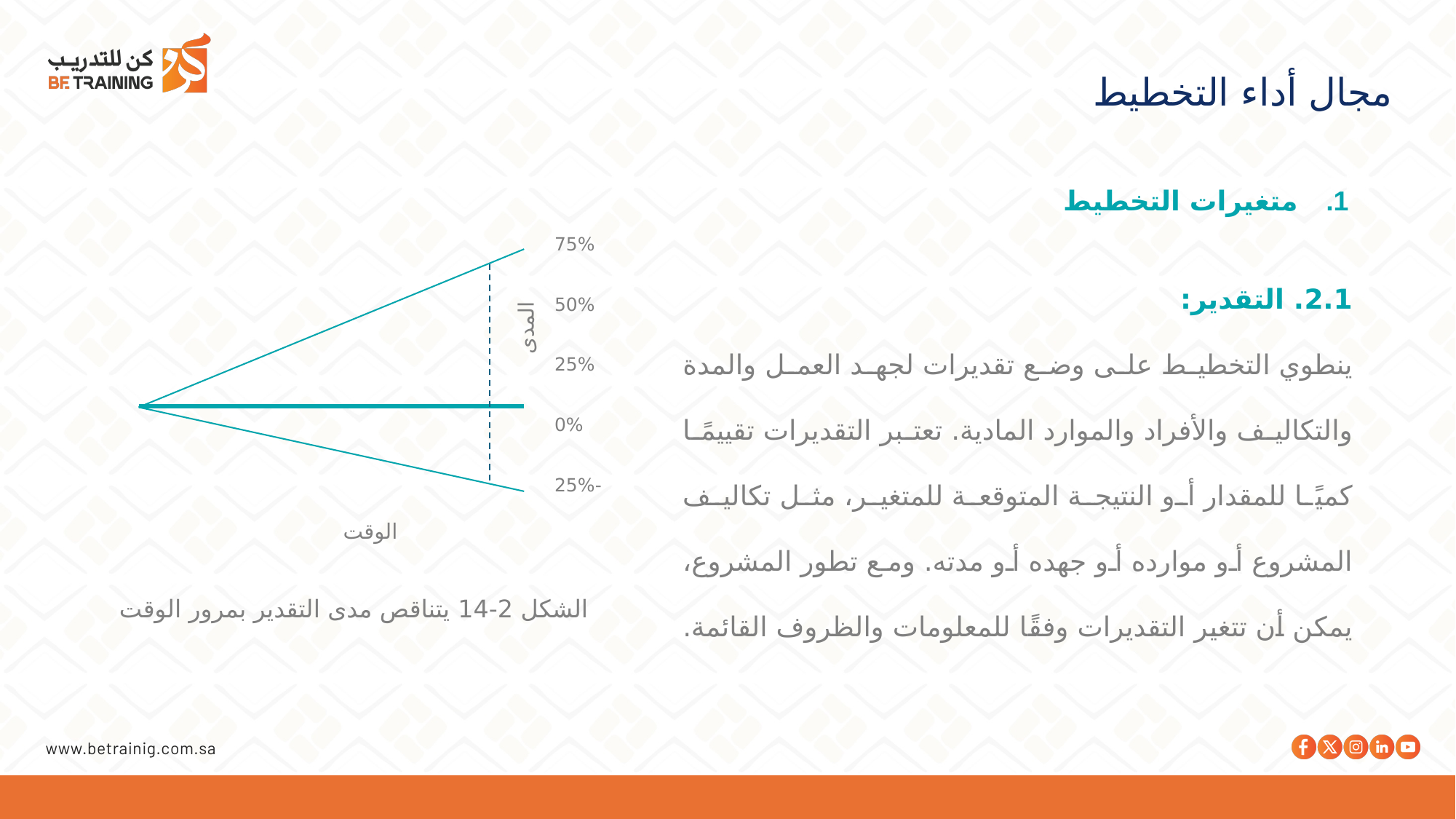

مجال أداء التخطيط
متغيرات التخطيط

2.1. التقدير:
ينطوي التخطيط على وضع تقديرات لجهد العمل والمدة والتكاليف والأفراد والموارد المادية. تعتبر التقديرات تقييمًا كميًا للمقدار أو النتيجة المتوقعة للمتغير، مثل تكاليف المشروع أو موارده أو جهده أو مدته. ومع تطور المشروع، يمكن أن تتغير التقديرات وفقًا للمعلومات والظروف القائمة.
75%
50%
المدى
25%
0%
-25%
الوقت
الشكل 2-14 يتناقص مدى التقدير بمرور الوقت